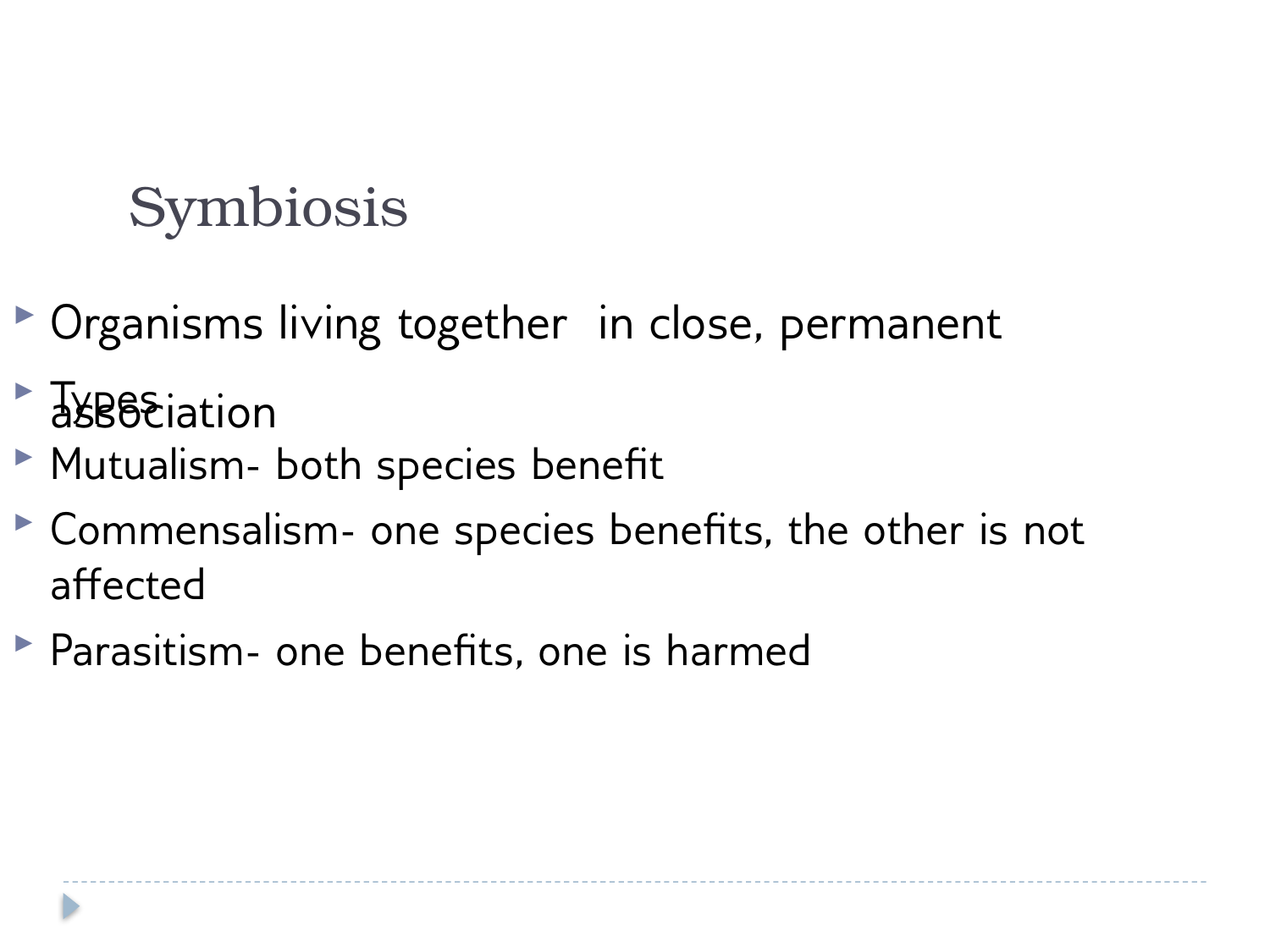

Symbiosis
Organisms living together  in close, permanent association
Types
Mutualism- both species benefit
Commensalism- one species benefits, the other is not affected
Parasitism- one benefits, one is harmed